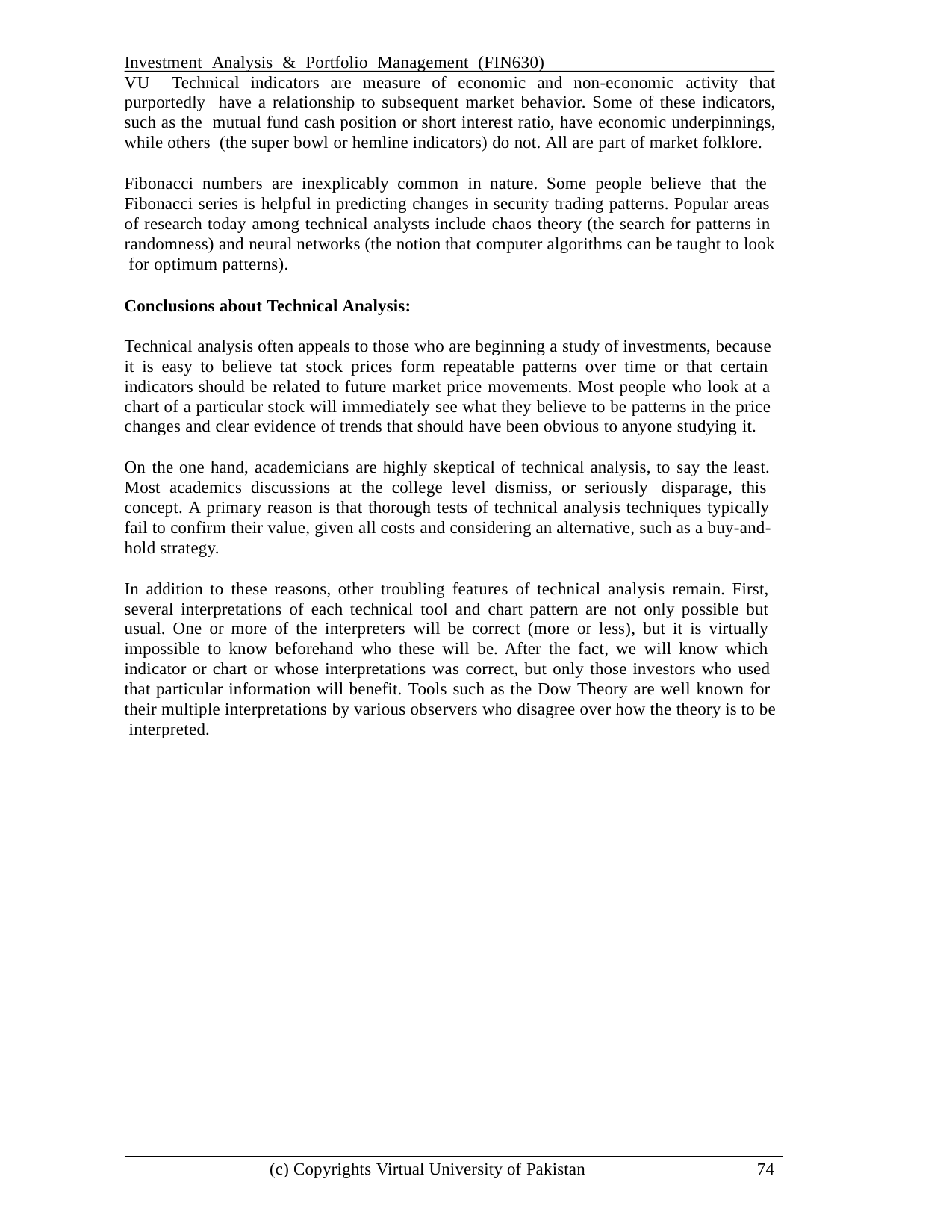

Investment Analysis & Portfolio Management (FIN630)	VU  Technical indicators are measure of economic and non-economic activity that purportedly  have a relationship to subsequent market behavior. Some of these indicators, such as the  mutual fund cash position or short interest ratio, have economic underpinnings, while others  (the super bowl or hemline indicators) do not. All are part of market folklore.

Fibonacci numbers are inexplicably common in nature. Some people believe that the  Fibonacci series is helpful in predicting changes in security trading patterns. Popular areas  of research today among technical analysts include chaos theory (the search for patterns in  randomness) and neural networks (the notion that computer algorithms can be taught to look  for optimum patterns).

Conclusions about Technical Analysis:

Technical analysis often appeals to those who are beginning a study of investments, because  it is easy to believe tat stock prices form repeatable patterns over time or that certain  indicators should be related to future market price movements. Most people who look at a  chart of a particular stock will immediately see what they believe to be patterns in the price  changes and clear evidence of trends that should have been obvious to anyone studying it.

On the one hand, academicians are highly skeptical of technical analysis, to say the least.  Most academics discussions at the college level dismiss, or seriously disparage, this  concept. A primary reason is that thorough tests of technical analysis techniques typically  fail to confirm their value, given all costs and considering an alternative, such as a buy-and-  hold strategy.

In addition to these reasons, other troubling features of technical analysis remain. First,  several interpretations of each technical tool and chart pattern are not only possible but  usual. One or more of the interpreters will be correct (more or less), but it is virtually  impossible to know beforehand who these will be. After the fact, we will know which  indicator or chart or whose interpretations was correct, but only those investors who used  that particular information will benefit. Tools such as the Dow Theory are well known for  their multiple interpretations by various observers who disagree over how the theory is to be  interpreted.

(c) Copyrights Virtual University of Pakistan
74